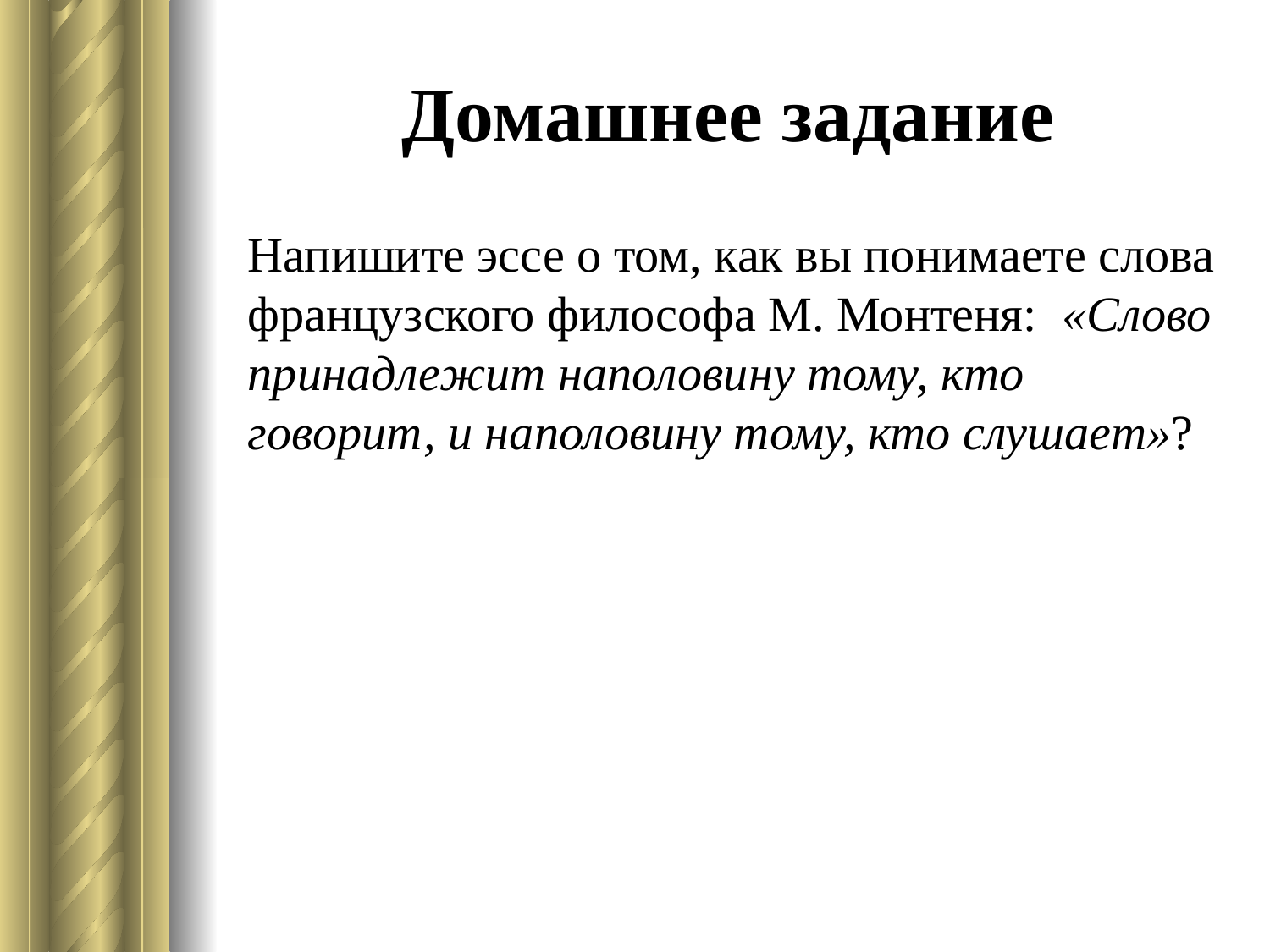

# Домашнее задание
Напишите эссе о том, как вы понимаете слова французского философа М. Монтеня:  «Слово принадлежит наполовину тому, кто говорит, и наполовину тому, кто слушает»?